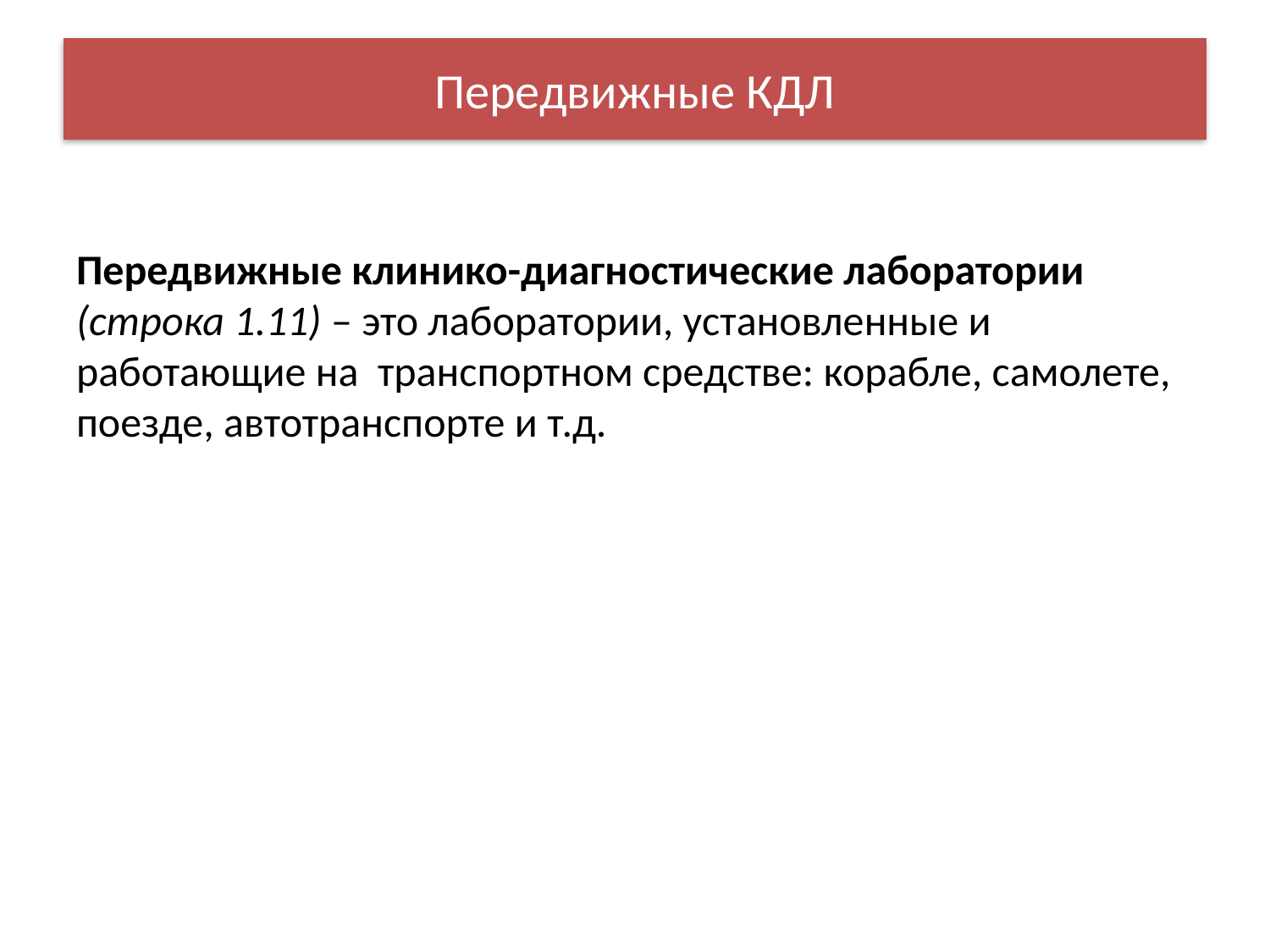

# Передвижные КДЛ
Передвижные клинико-диагностические лаборатории (строка 1.11) – это лаборатории, установленные и работающие на  транспортном средстве: корабле, самолете, поезде, автотранспорте и т.д.